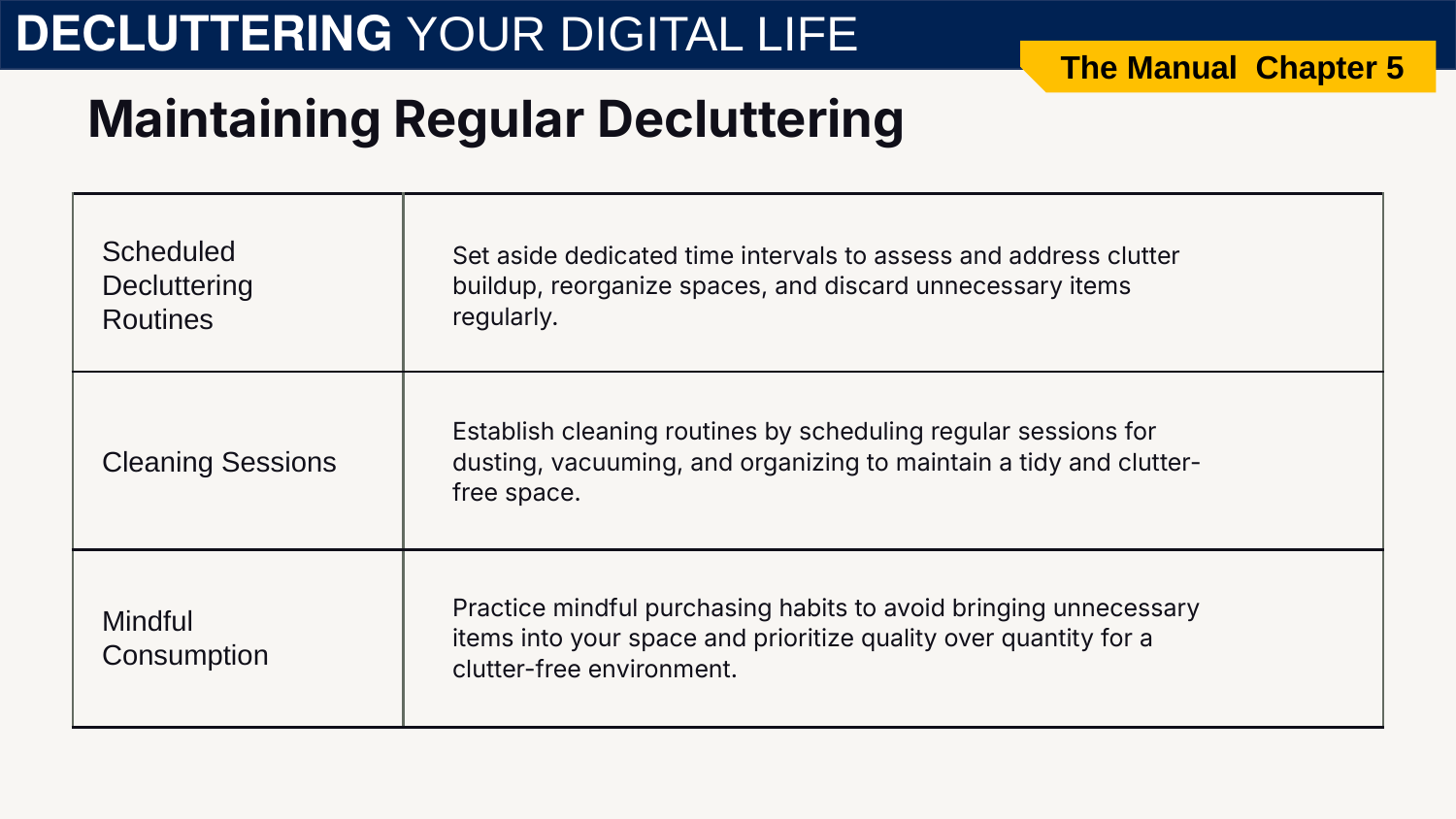

DECLUTTERING YOUR DIGITAL LIFE
The Manual  Chapter 5

# Maintaining Regular Decluttering
|  |  |
| --- | --- |
|  |  |
|  |  |
Set aside dedicated time intervals to assess and address clutter buildup, reorganize spaces, and discard unnecessary items regularly.
Scheduled Decluttering Routines
Establish cleaning routines by scheduling regular sessions for dusting, vacuuming, and organizing to maintain a tidy and clutter-free space.
Cleaning Sessions
Practice mindful purchasing habits to avoid bringing unnecessary items into your space and prioritize quality over quantity for a clutter-free environment.
Mindful Consumption